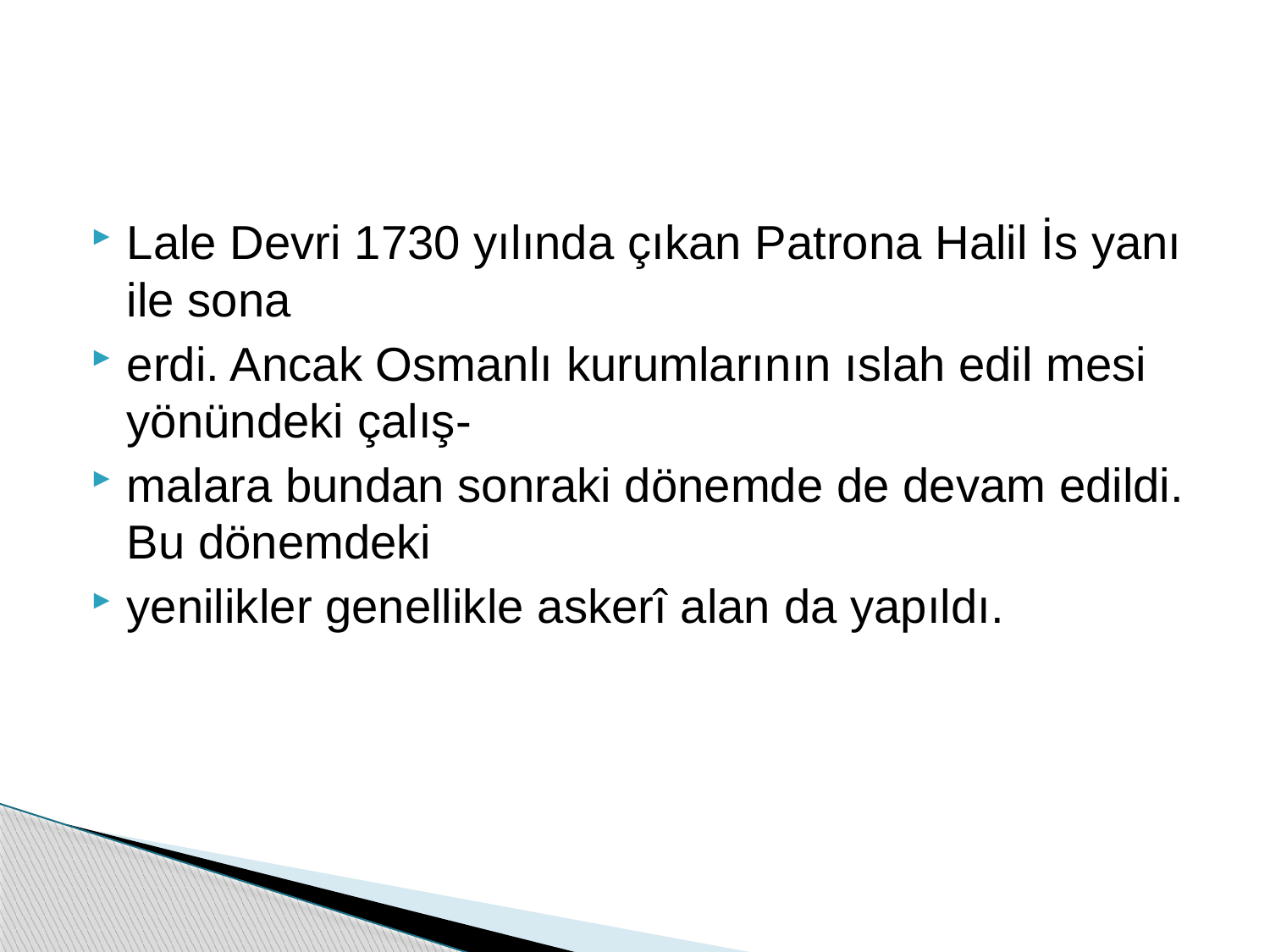

Lale Devri 1730 yılında çıkan Patrona Halil İs yanı ile sona
erdi. Ancak Osmanlı kurumlarının ıslah edil mesi yönündeki çalış-
malara bundan sonraki dönemde de devam edildi. Bu dönemdeki
yenilikler genellikle askerî alan da yapıldı.